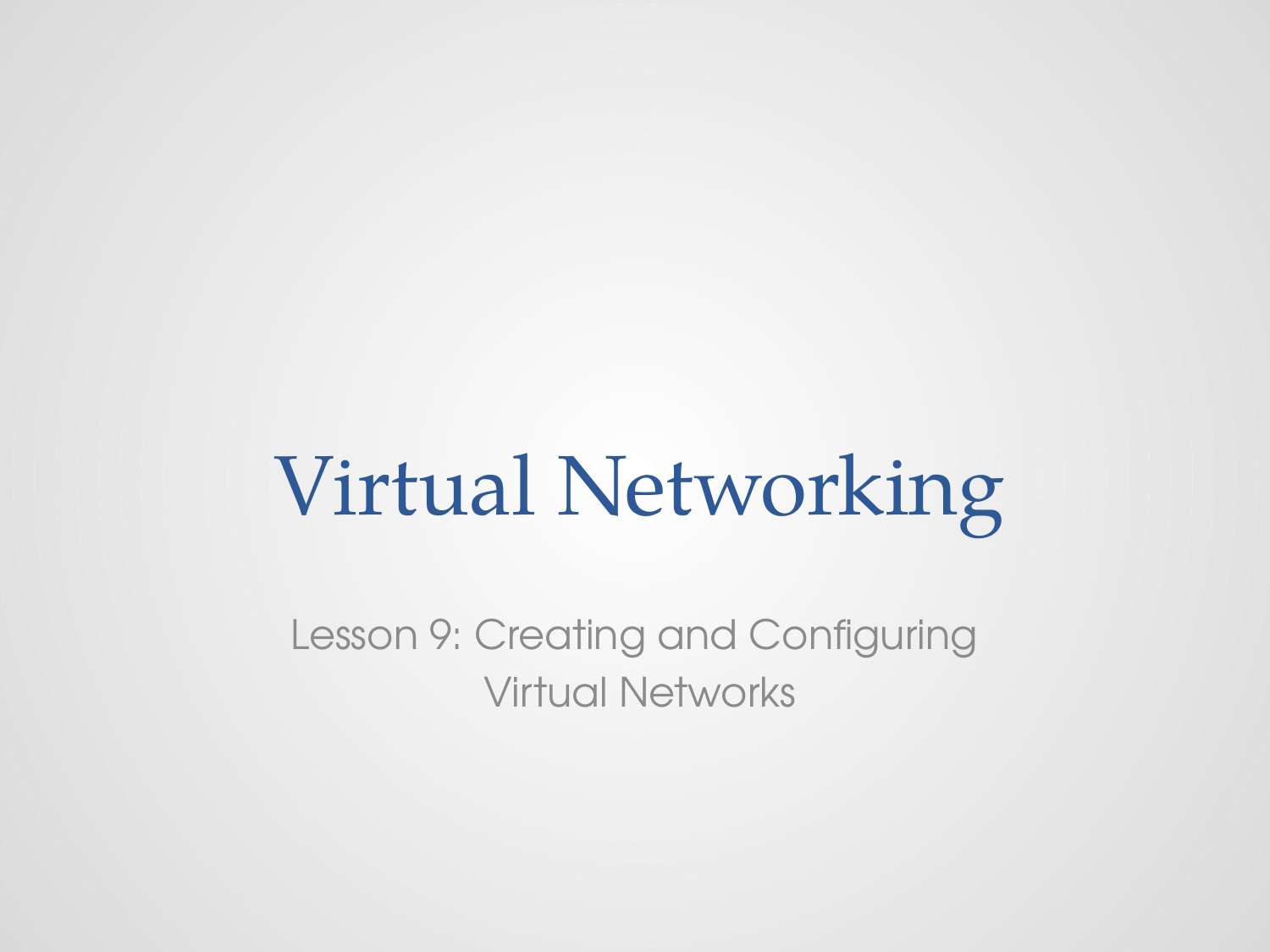

# Virtual Networking
Lesson 9: Creating and Configuring
Virtual Networks
© 2013 John Wiley & Sons, Inc.
3